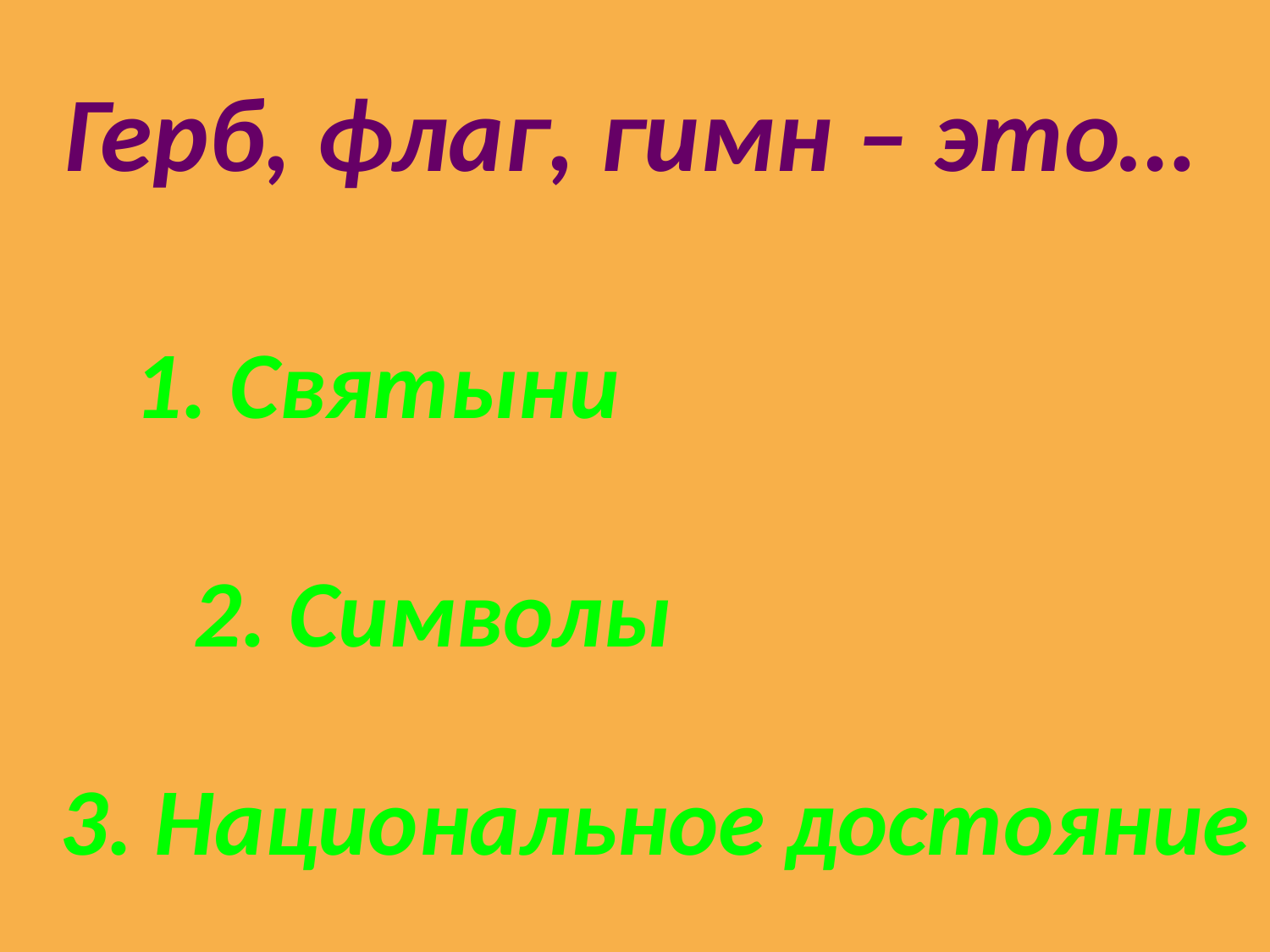

Герб, флаг, гимн – это…
1. Святыни
2. Символы
3. Национальное достояние